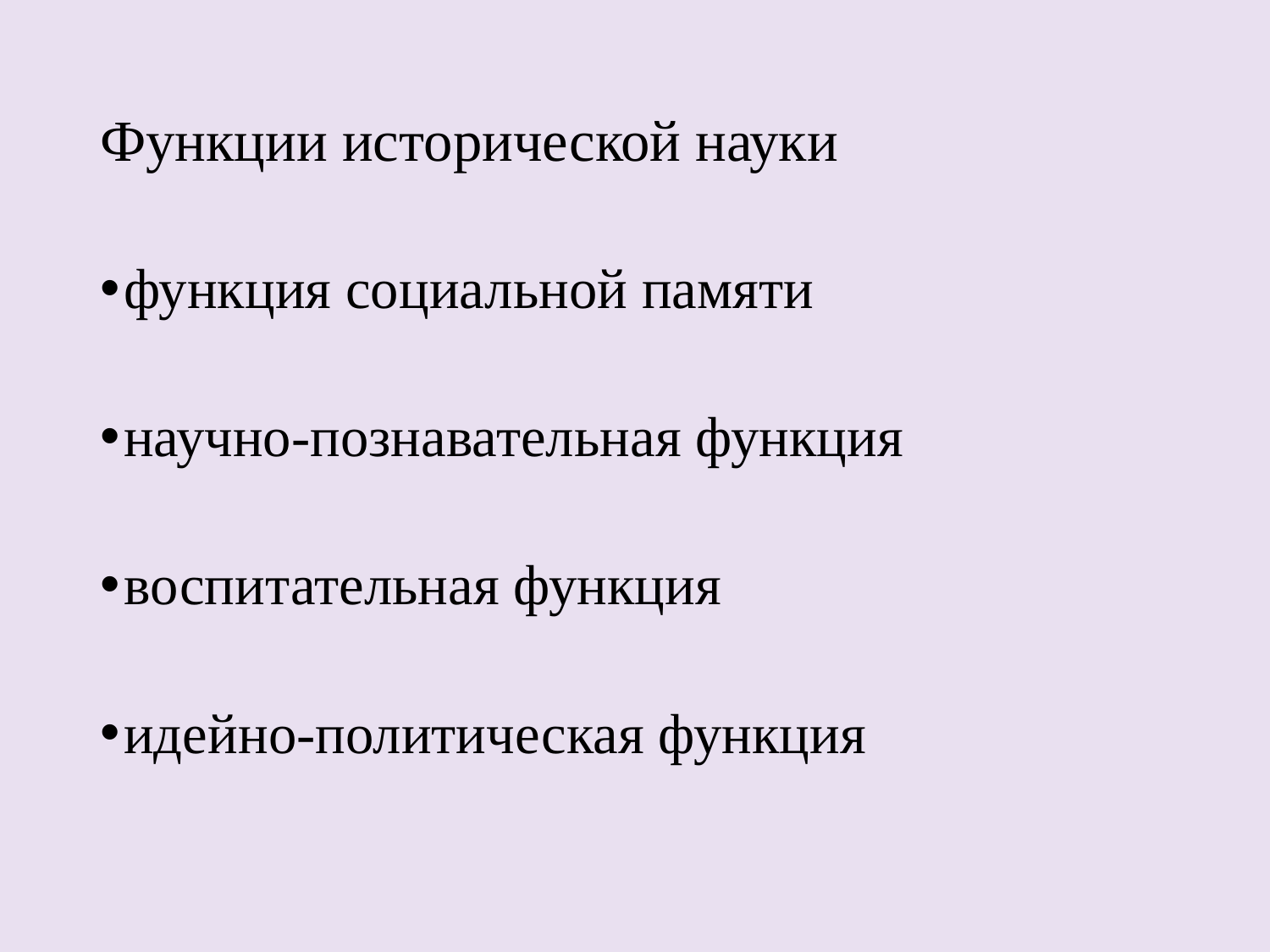

# Функции исторической науки
функция социальной памяти

научно-познавательная функция

воспитательная функция

идейно-политическая функция